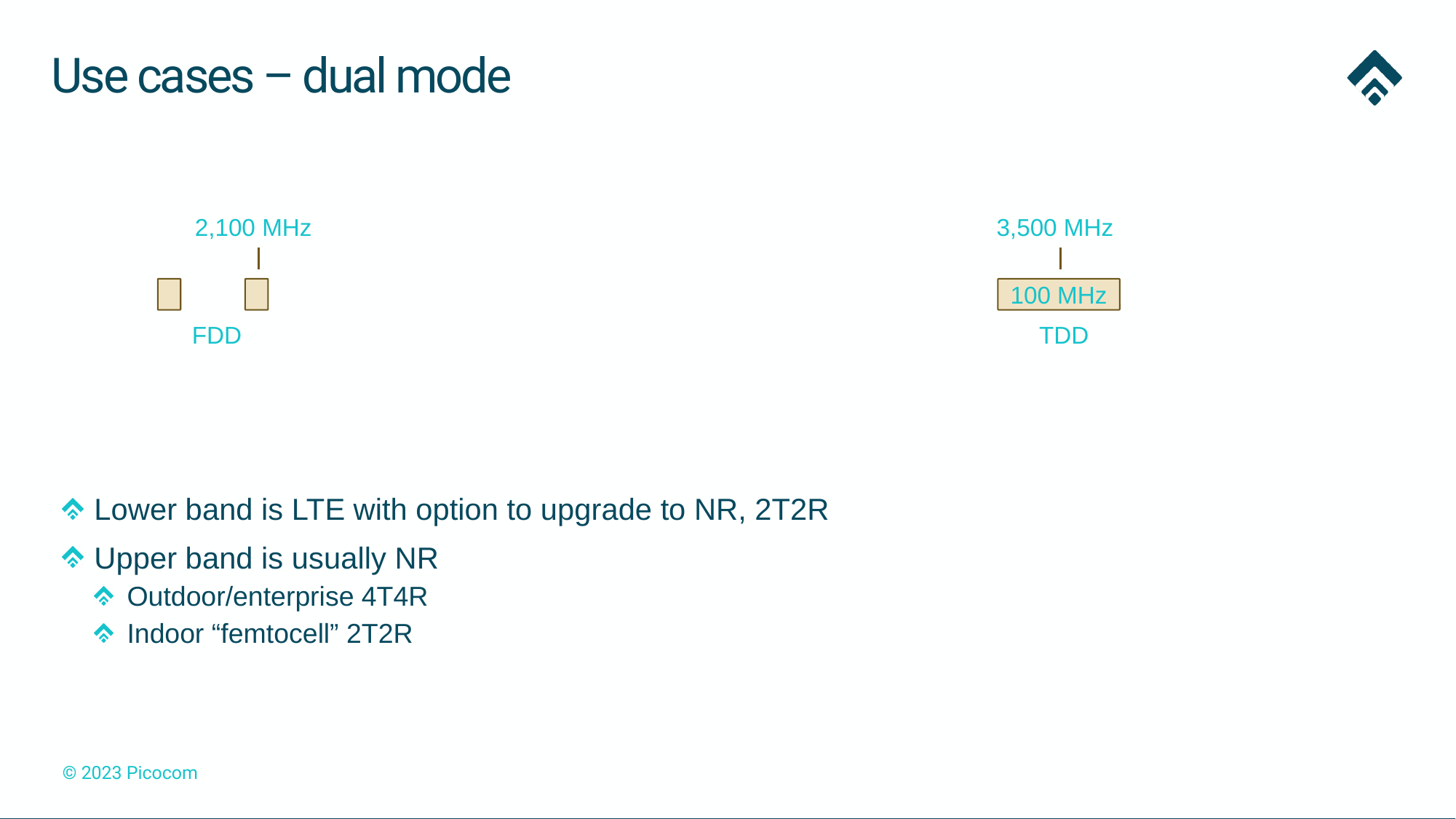

# Use cases – dual mode
2,100 MHz
3,500 MHz
100 MHz

FDD
TDD
Lower band is LTE with option to upgrade to NR, 2T2R
Upper band is usually NR
Outdoor/enterprise 4T4R
Indoor “femtocell” 2T2R
© 2023 Picocom